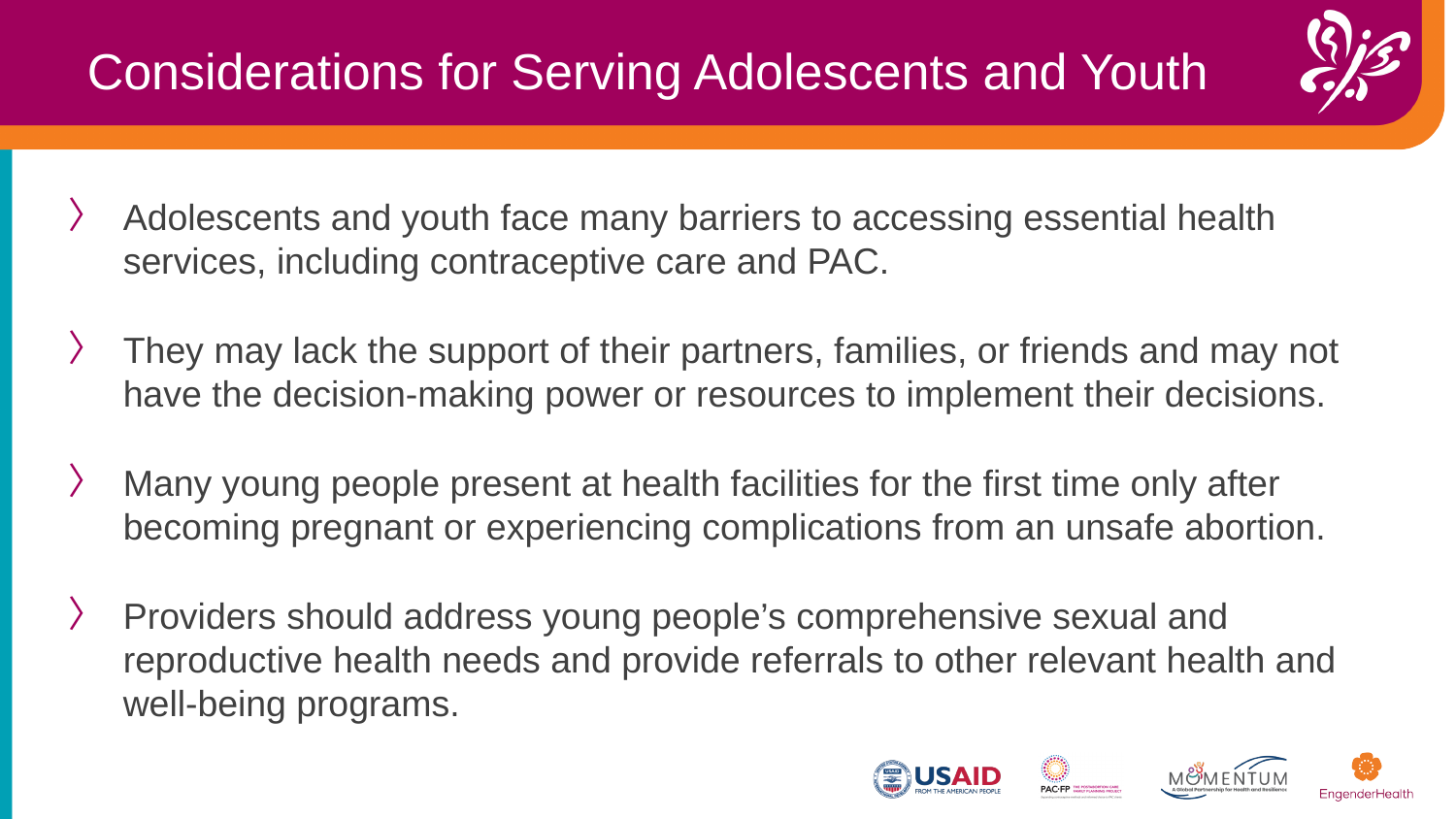

Considerations for Serving Adolescents and Youth
Adolescents and youth face many barriers to accessing essential health services, including contraceptive care and PAC. ​
They may lack the support of their partners, families, or friends and may not have the decision-making power or resources to implement their decisions.
Many young people present at health facilities for the first time only after becoming pregnant or experiencing complications from an unsafe abortion.
Providers should address young people’s comprehensive sexual and reproductive health needs and provide referrals to other relevant health and well-being programs.